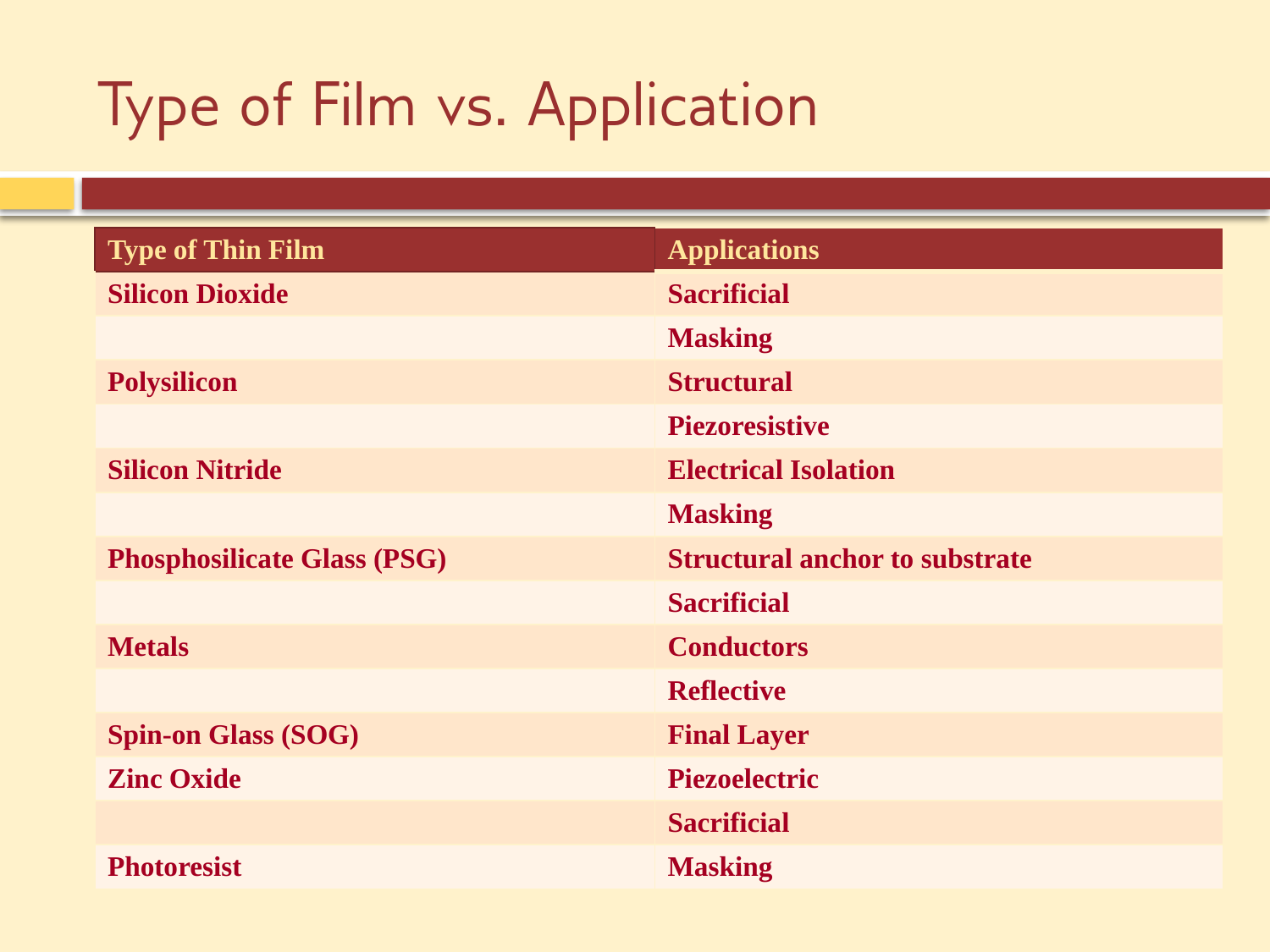

# Type of Film vs. Application
| Type of Thin Film | Applications |
| --- | --- |
| Silicon Dioxide | Sacrificial |
|  | Masking |
| Polysilicon | Structural |
|  | Piezoresistive |
| Silicon Nitride | Electrical Isolation |
|  | Masking |
| Phosphosilicate Glass (PSG) | Structural anchor to substrate |
|  | Sacrificial |
| Metals | Conductors |
|  | Reflective |
| Spin-on Glass (SOG) | Final Layer |
| Zinc Oxide | Piezoelectric |
|  | Sacrificial |
| Photoresist | Masking |